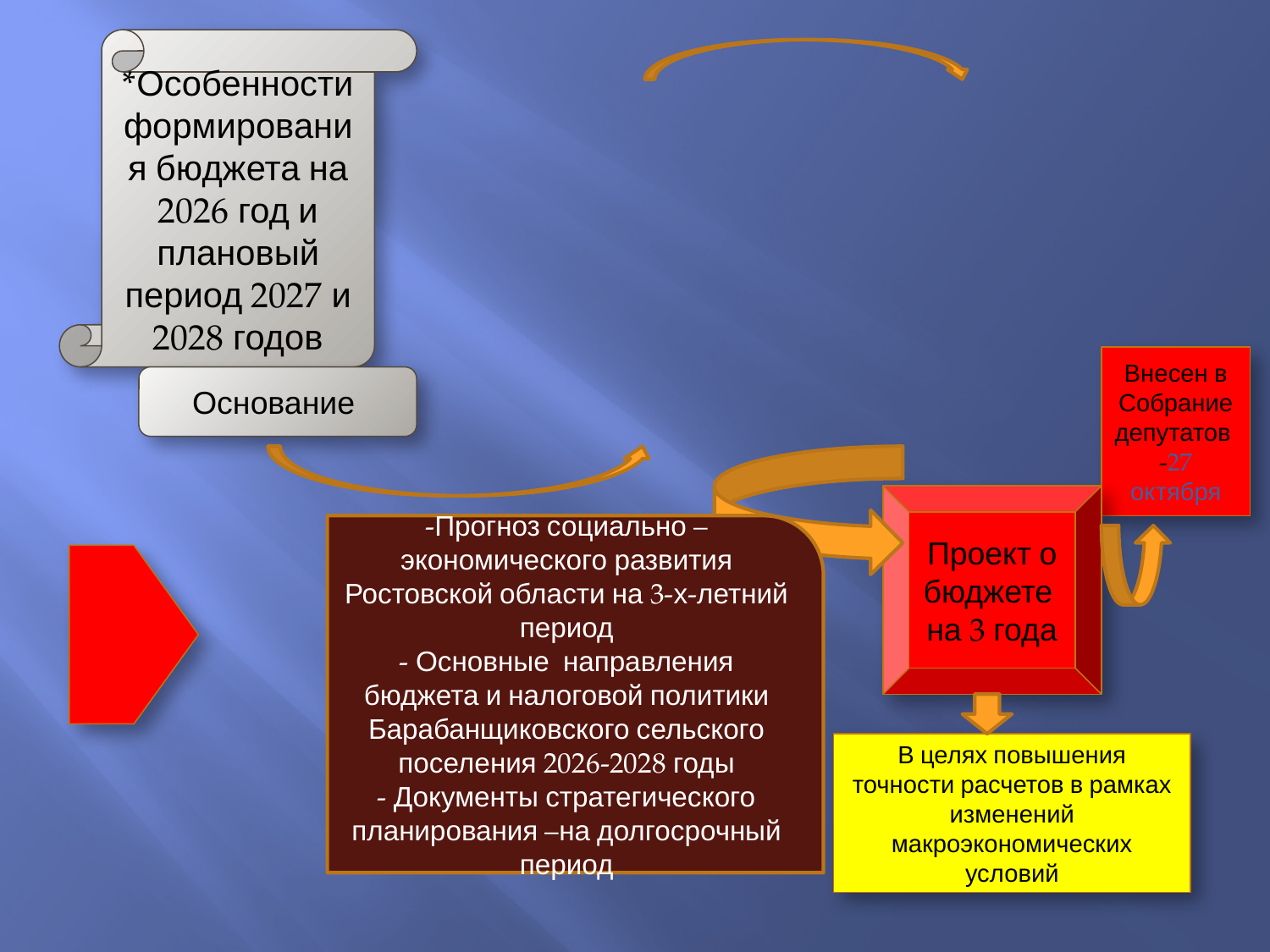

*Особенности формирования бюджета на 2026 год и плановый период 2027 и 2028 годов

Внесен в Собрание депутатов  -27 октября
Основание

Проект о бюджете  на 3 года
-Прогноз социально –экономического развития Ростовской области на 3-х-летний период
- Основные  направления бюджета и налоговой политики Барабанщиковского сельского поселения 2026-2028 годы
- Документы стратегического планирования –на долгосрочный период

В целях повышения точности расчетов в рамках изменений макроэкономических условий